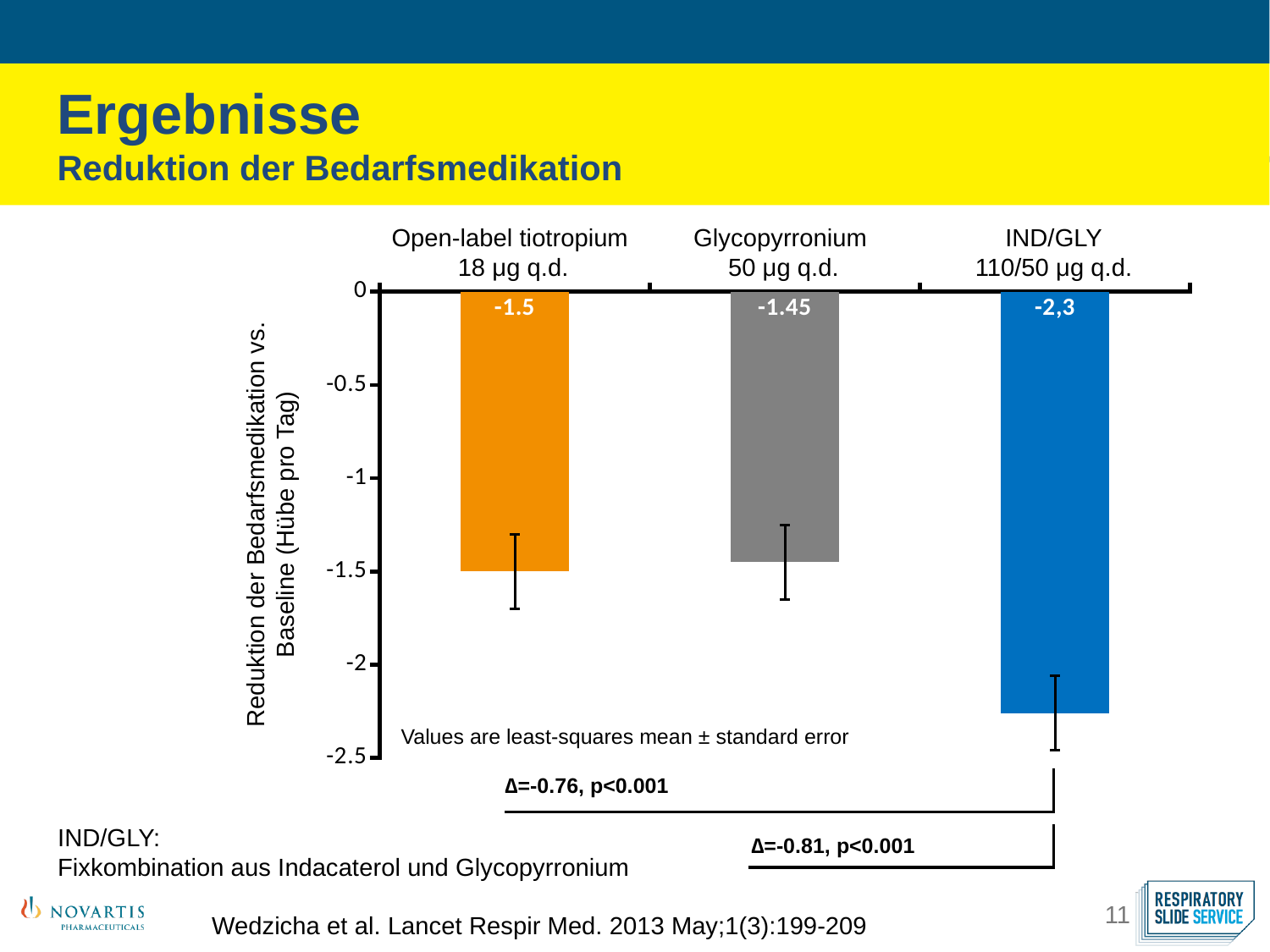

Ergebnisse
Reduktion der Bedarfsmedikation
Open-label tiotropium
18 μg q.d.
Glycopyrronium
50 μg q.d.
IND/GLY
110/50 μg q.d.

### Chart

| Category |  |
|---|---|
| Tiotropium | -1.5 |
| NVA237 | -1.45 |
| QVA149 | -2.2600000000000002 |
Reduktion der Bedarfsmedikation vs. Baseline (Hübe pro Tag)
Values are least-squares mean ± standard error
∆=-0.76, p<0.001
∆=-0.81, p<0.001
IND/GLY:
Fixkombination aus Indacaterol und Glycopyrronium
Wedzicha et al. Lancet Respir Med. 2013 May;1(3):199-209